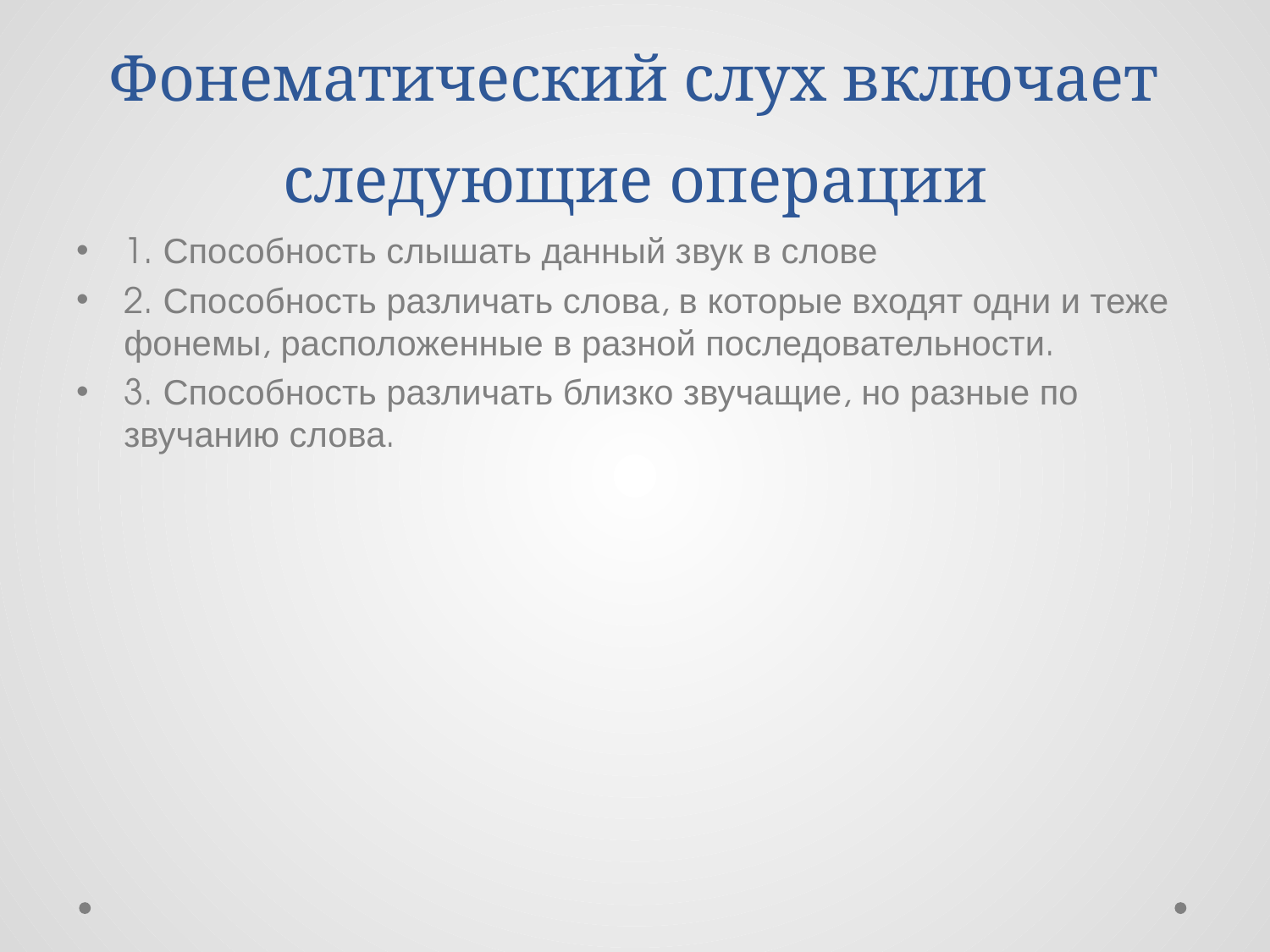

# Фонематический слух включает следующие операции
1. Способность слышать данный звук в слове
2. Способность различать слова, в которые входят одни и теже фонемы, расположенные в разной последовательности.
3. Способность различать близко звучащие, но разные по звучанию слова.